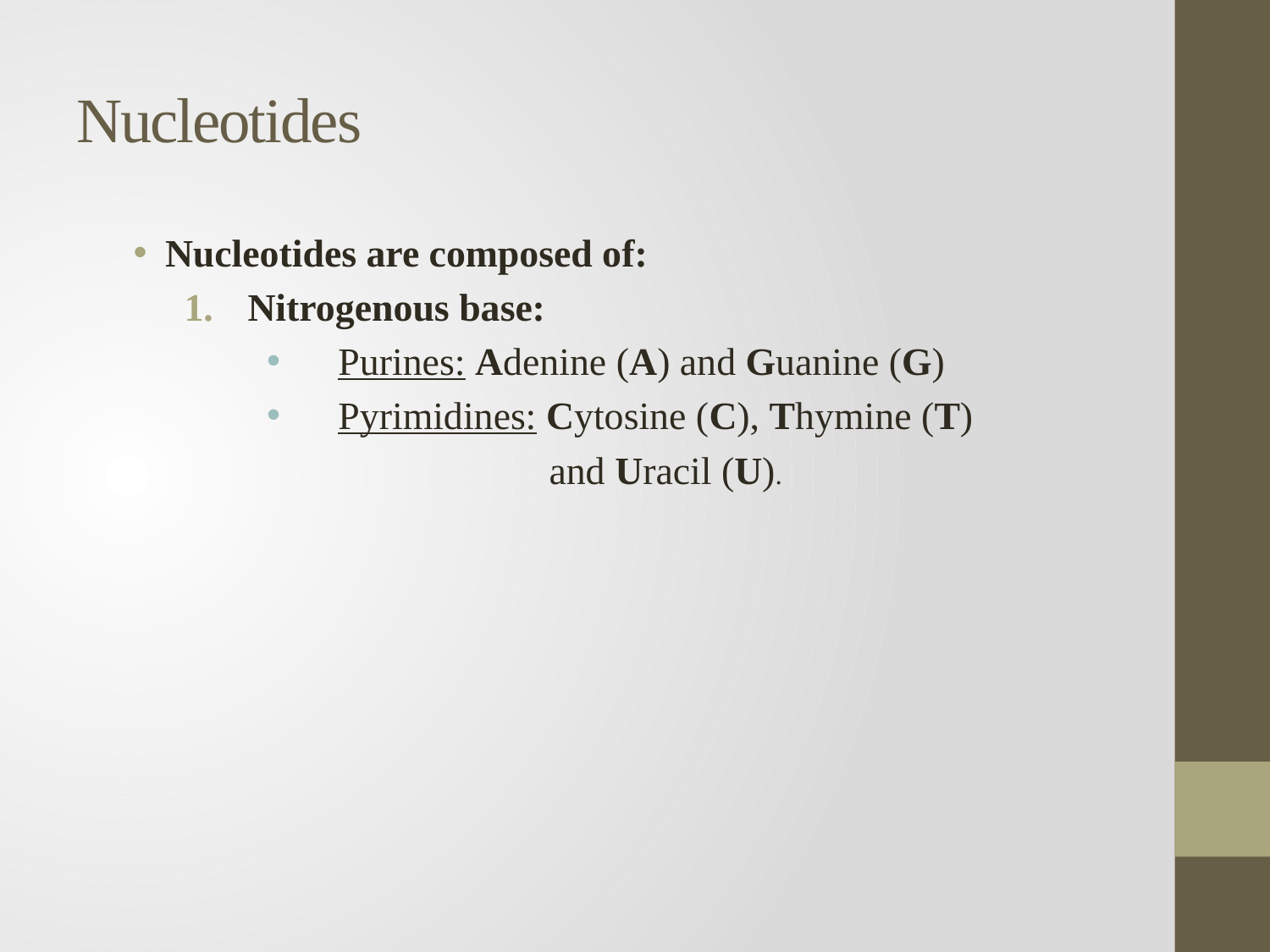

# Nucleotides
Nucleotides are composed of:
Nitrogenous base:
Purines: Adenine (A) and Guanine (G)
Pyrimidines: Cytosine (C), Thymine (T)
                             and Uracil (U).